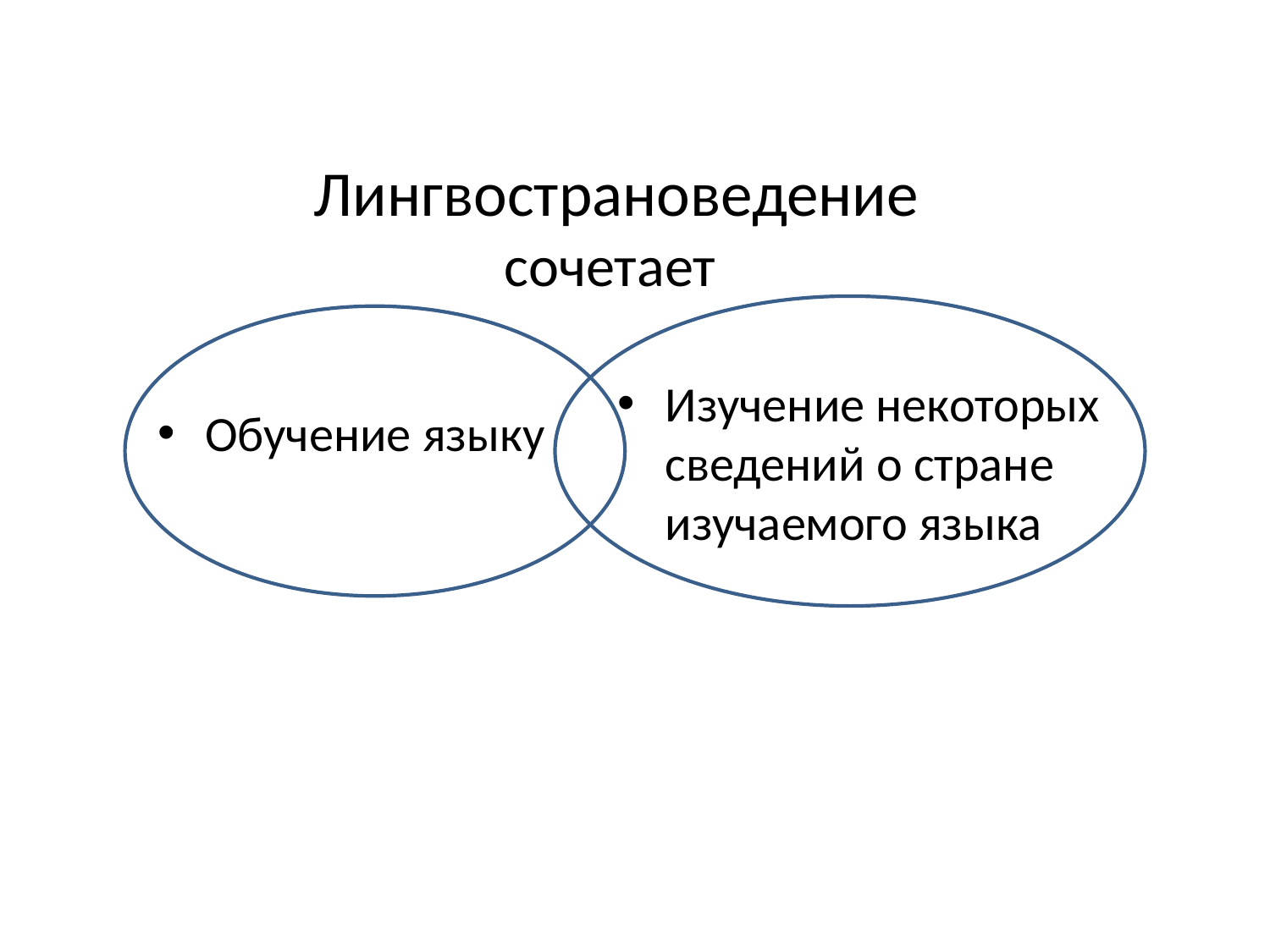

# Лингвострановедение сочетает

Изучение некоторых сведений о стране изучаемого языка
Обучение языку